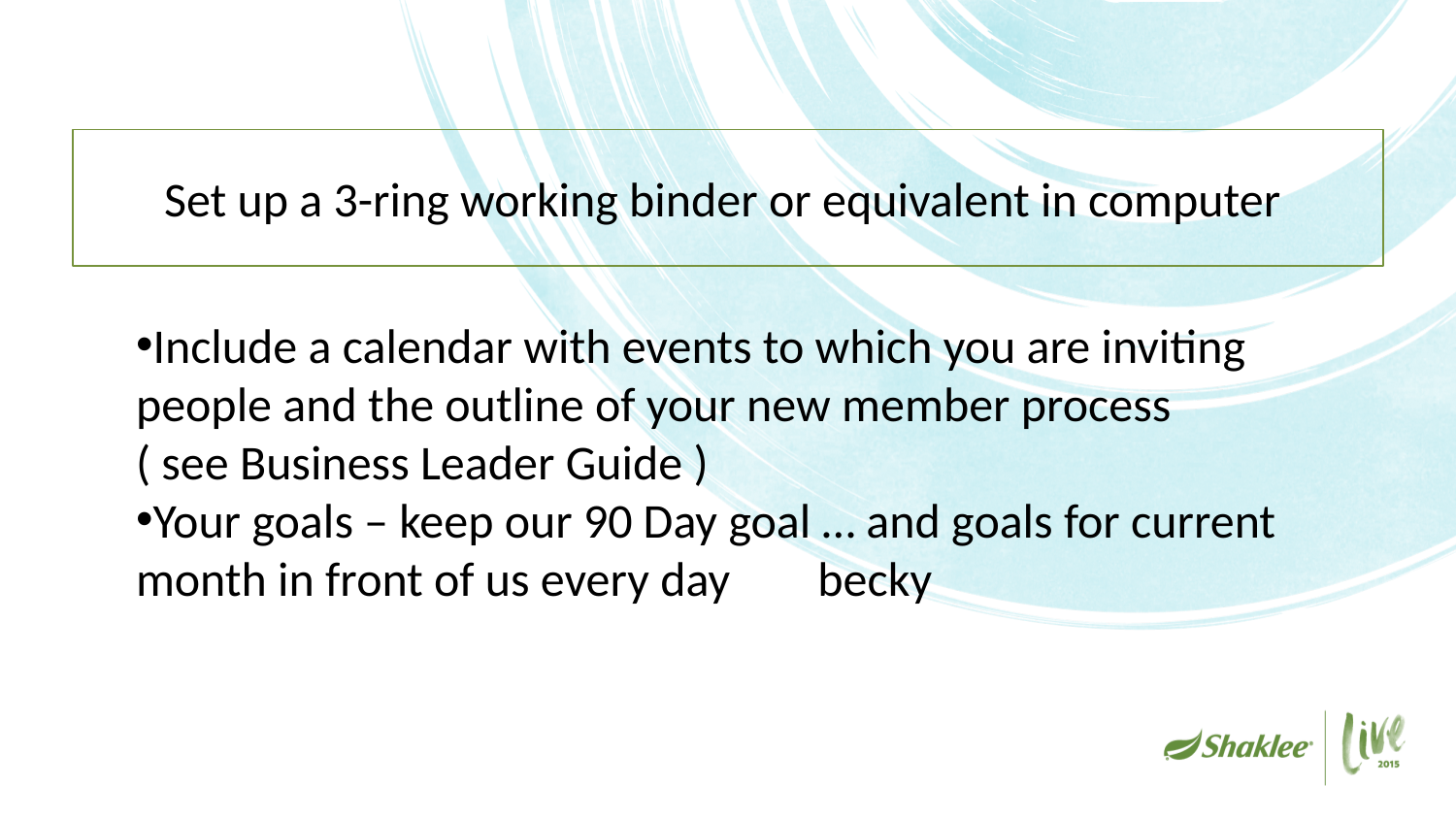

# Set up a 3-ring working binder or equivalent in computer
Include a calendar with events to which you are inviting 	people and the outline of your new member process 	( see Business Leader Guide )
Your goals – keep our 90 Day goal … and goals for current 	month in front of us every day        becky